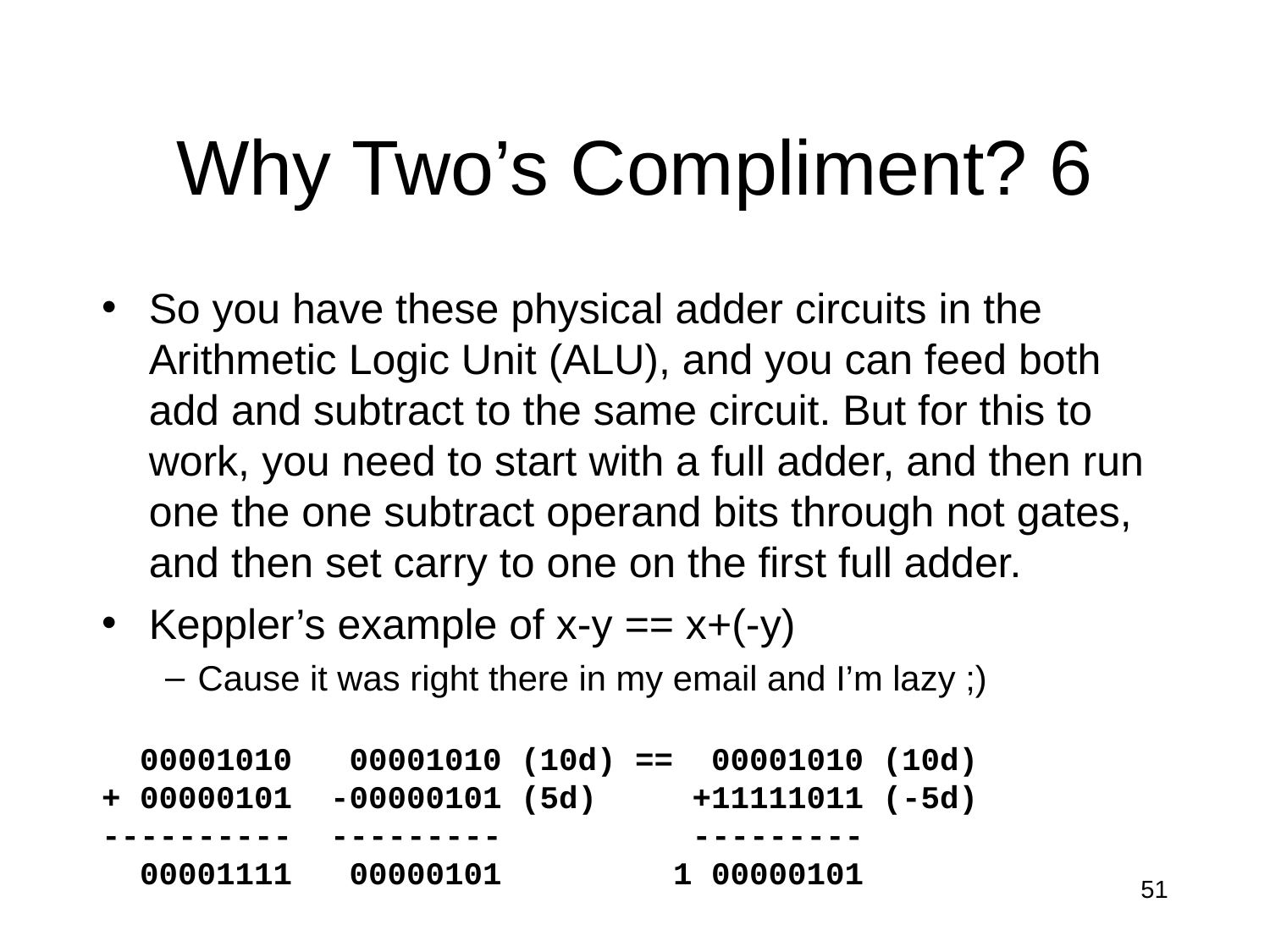

Why Two’s Compliment? 6
So you have these physical adder circuits in the Arithmetic Logic Unit (ALU), and you can feed both add and subtract to the same circuit. But for this to work, you need to start with a full adder, and then run one the one subtract operand bits through not gates, and then set carry to one on the first full adder.
Keppler’s example of x-y == x+(-y)
Cause it was right there in my email and I’m lazy ;)
  00001010   00001010 (10d) ==  00001010 (10d)
+ 00000101  -00000101 (5d)     +11111011 (-5d)
----------  ---------          ---------
  00001111   00000101         1 00000101
51